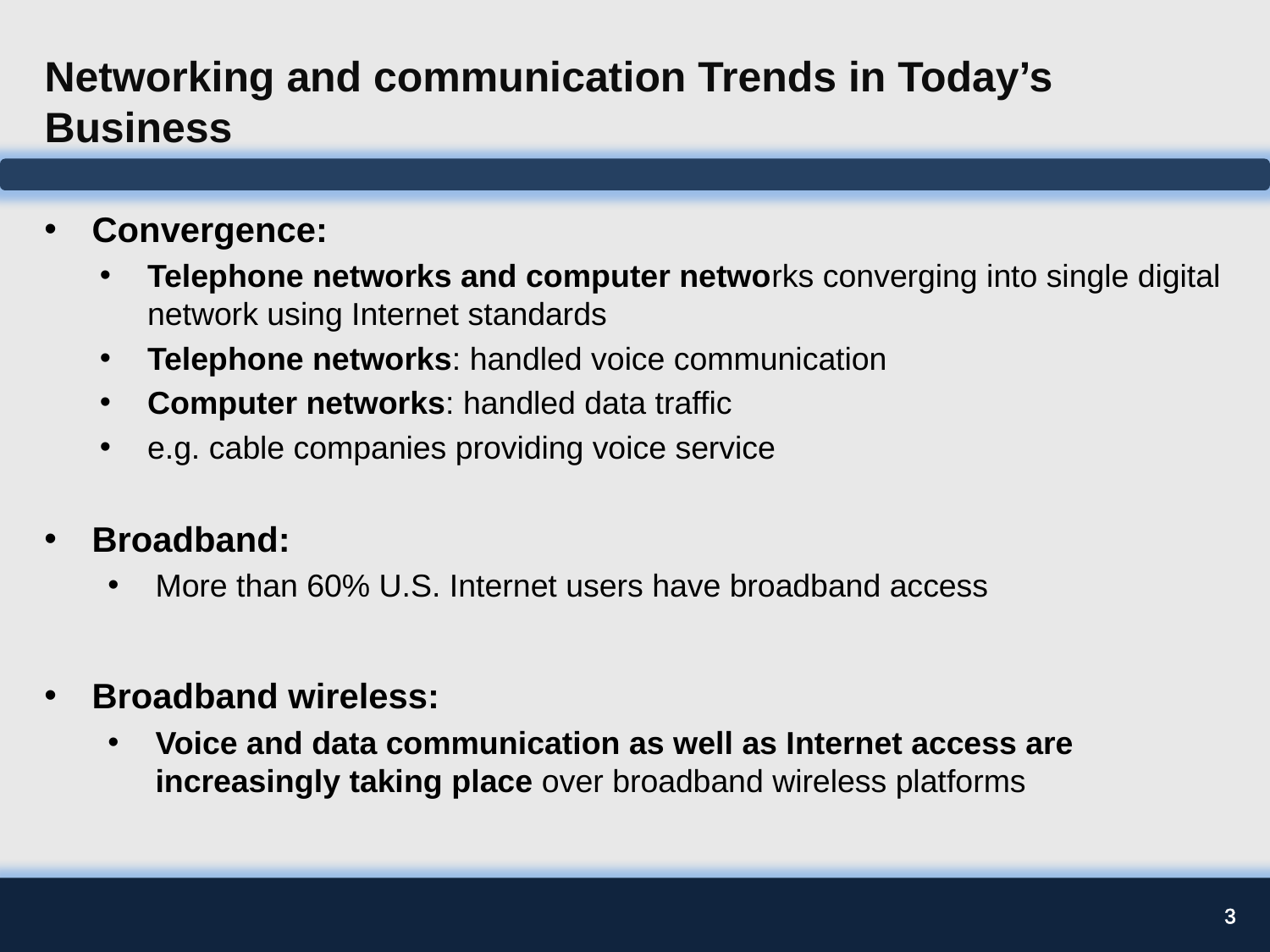

# Networking and communication Trends in Today’s Business
Convergence:
Telephone networks and computer networks converging into single digital network using Internet standards
Telephone networks: handled voice communication
Computer networks: handled data traffic
e.g. cable companies providing voice service

Broadband:
More than 60% U.S. Internet users have broadband access

Broadband wireless:
Voice and data communication as well as Internet access are increasingly taking place over broadband wireless platforms

3